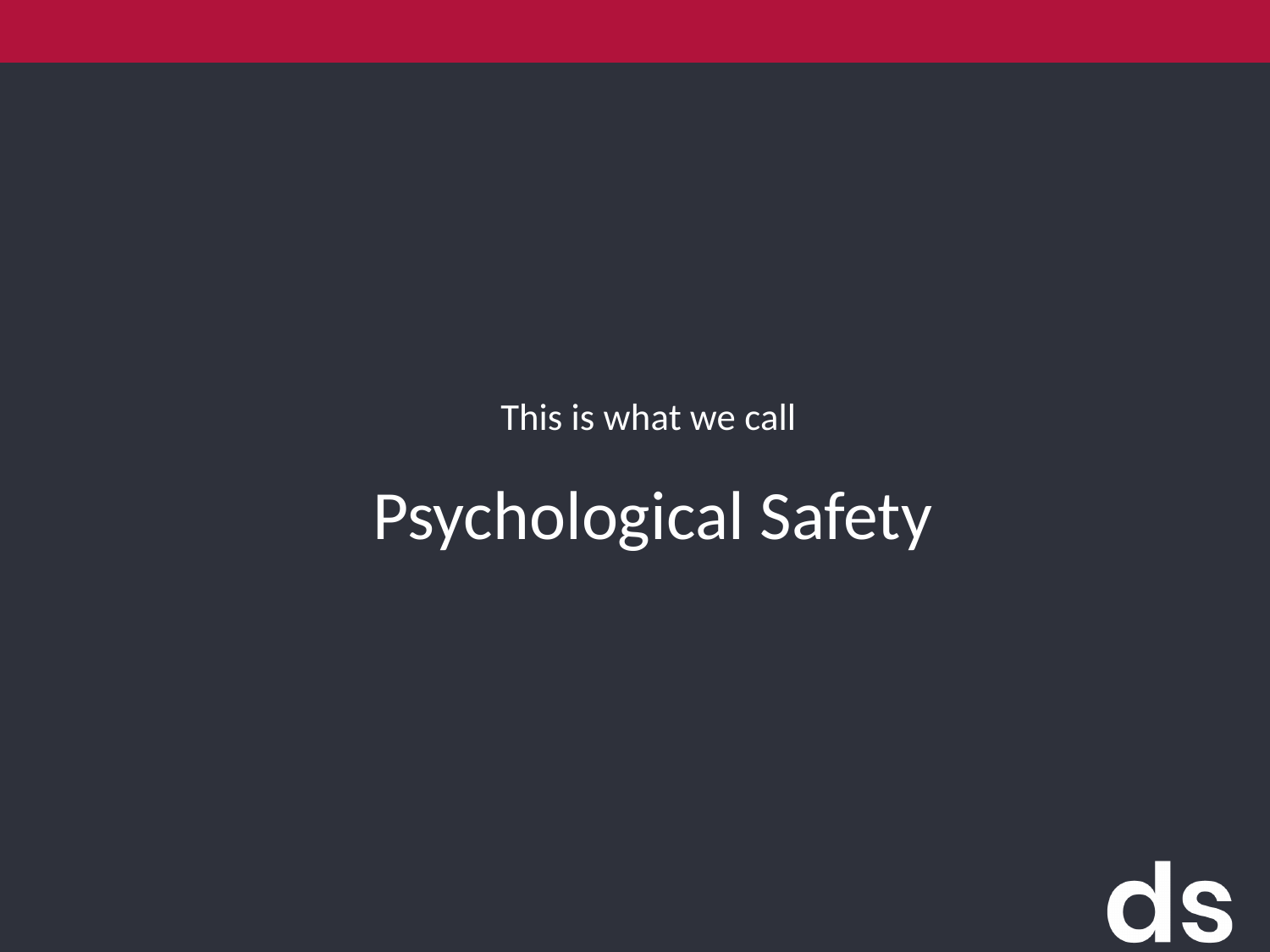

# This is what we call Psychological Safety